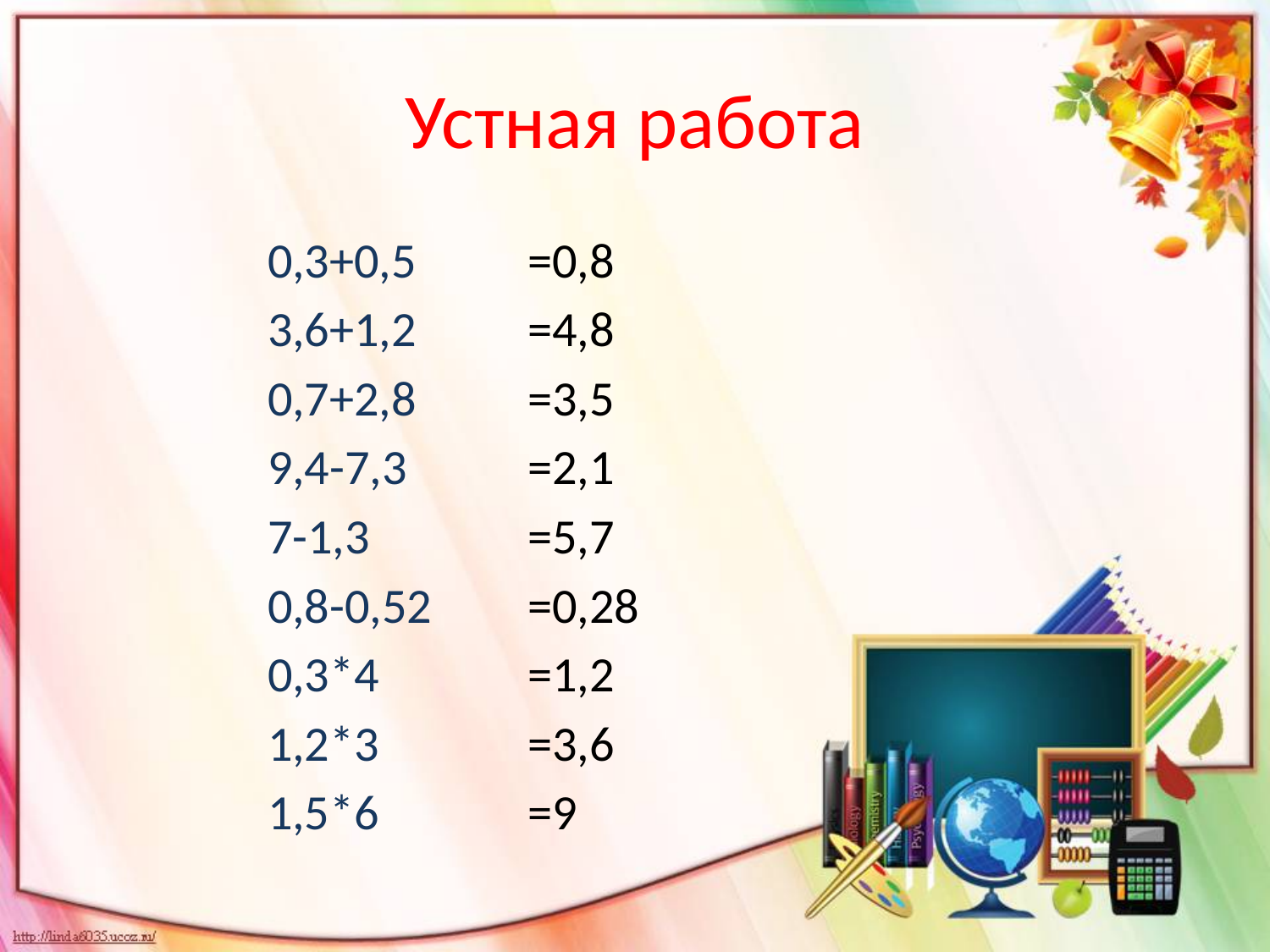

# Устная работа
0,3+0,5
3,6+1,2
0,7+2,8
9,4-7,3
7-1,3
0,8-0,52
0,3*4
1,2*3
1,5*6

=0,8
=4,8
=3,5
=2,1
=5,7
=0,28
=1,2
=3,6
=9